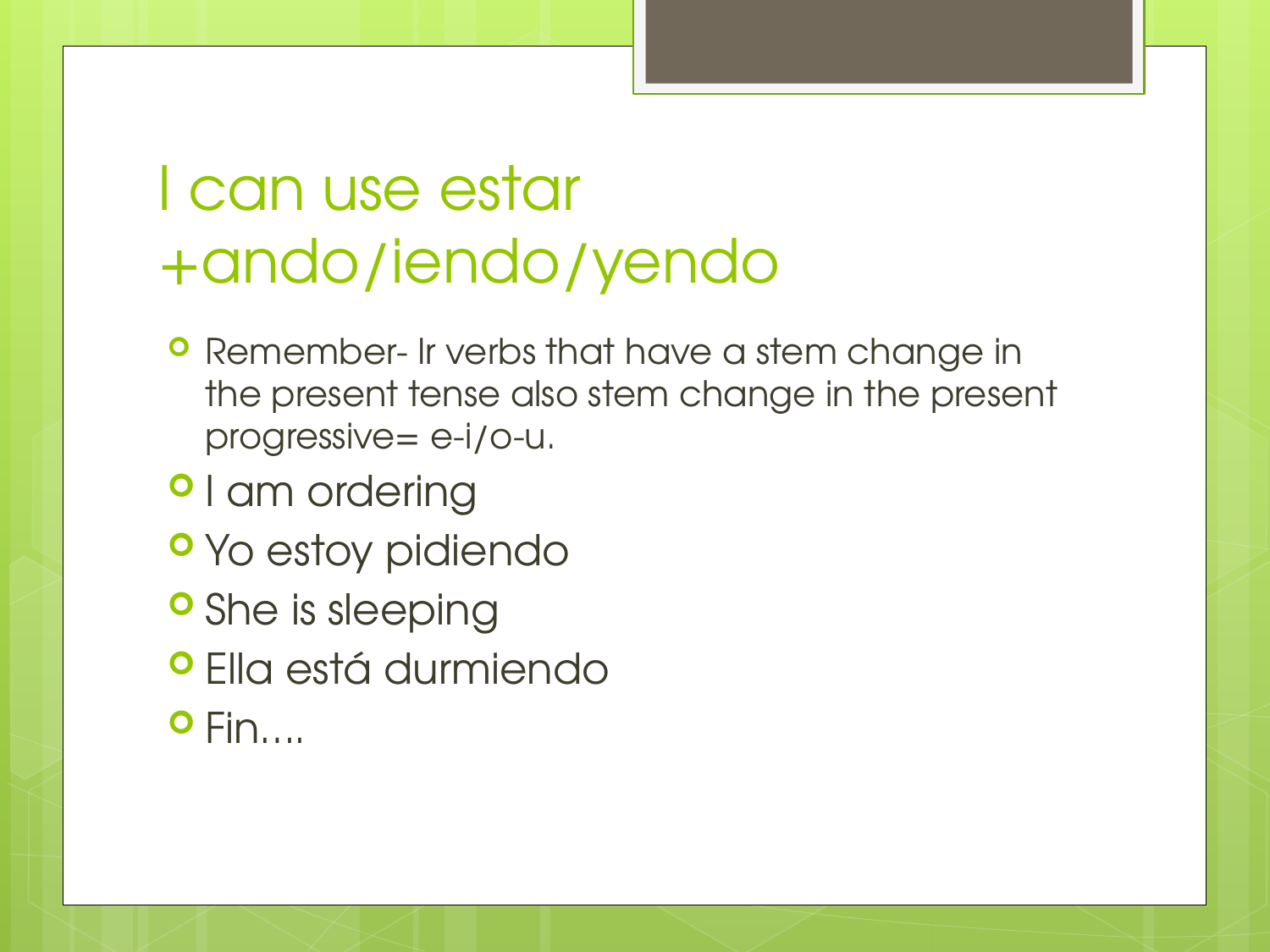

# I can use estar +ando/iendo/yendo
Remember- Ir verbs that have a stem change in the present tense also stem change in the present progressive= e-i/o-u.
I am ordering
Yo estoy pidiendo
She is sleeping
Ella está durmiendo
Fin….